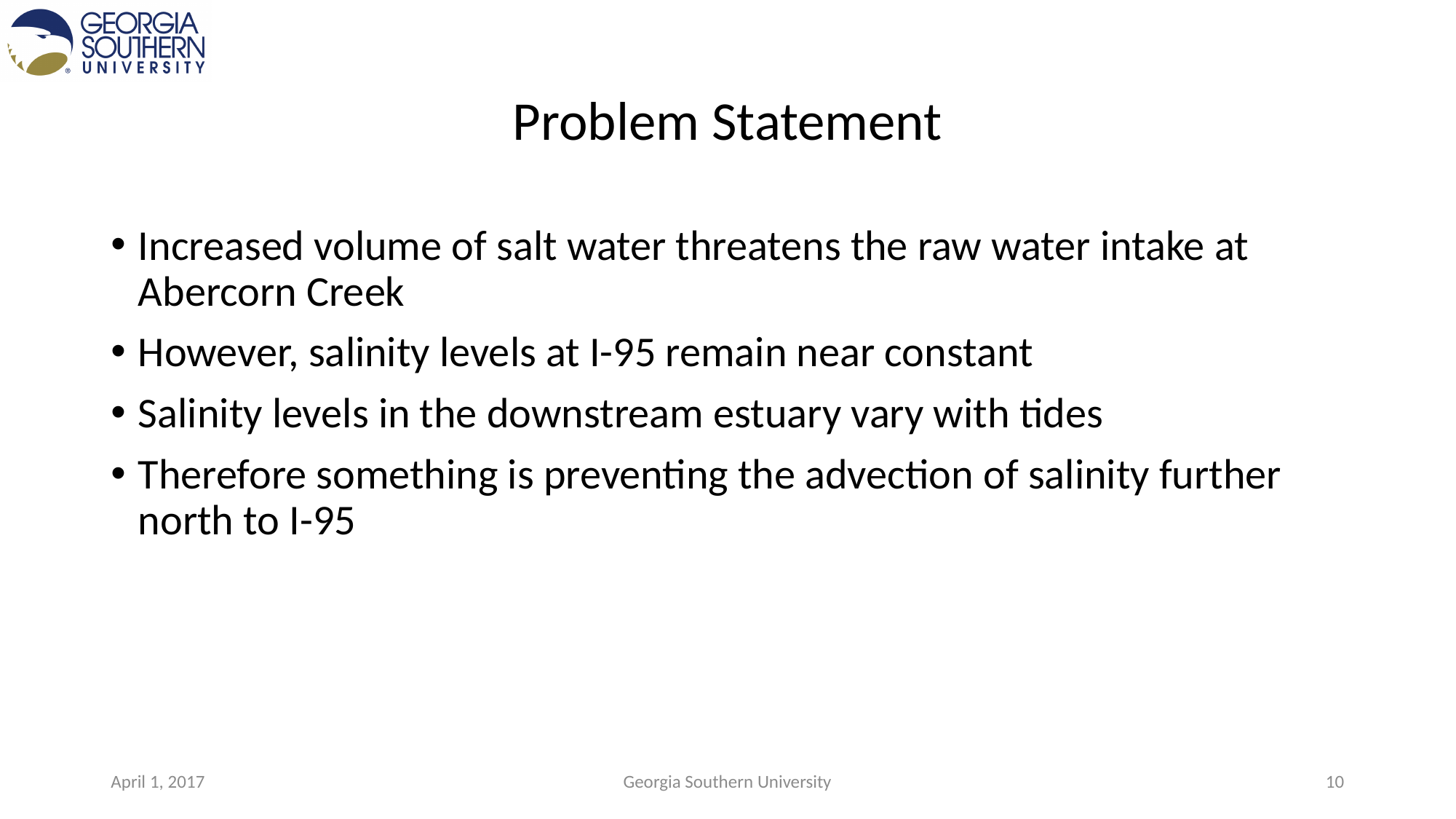

# Problem Statement
Increased volume of salt water threatens the raw water intake at Abercorn Creek
However, salinity levels at I-95 remain near constant
Salinity levels in the downstream estuary vary with tides
Therefore something is preventing the advection of salinity further north to I-95
April 1, 2017
Georgia Southern University
10